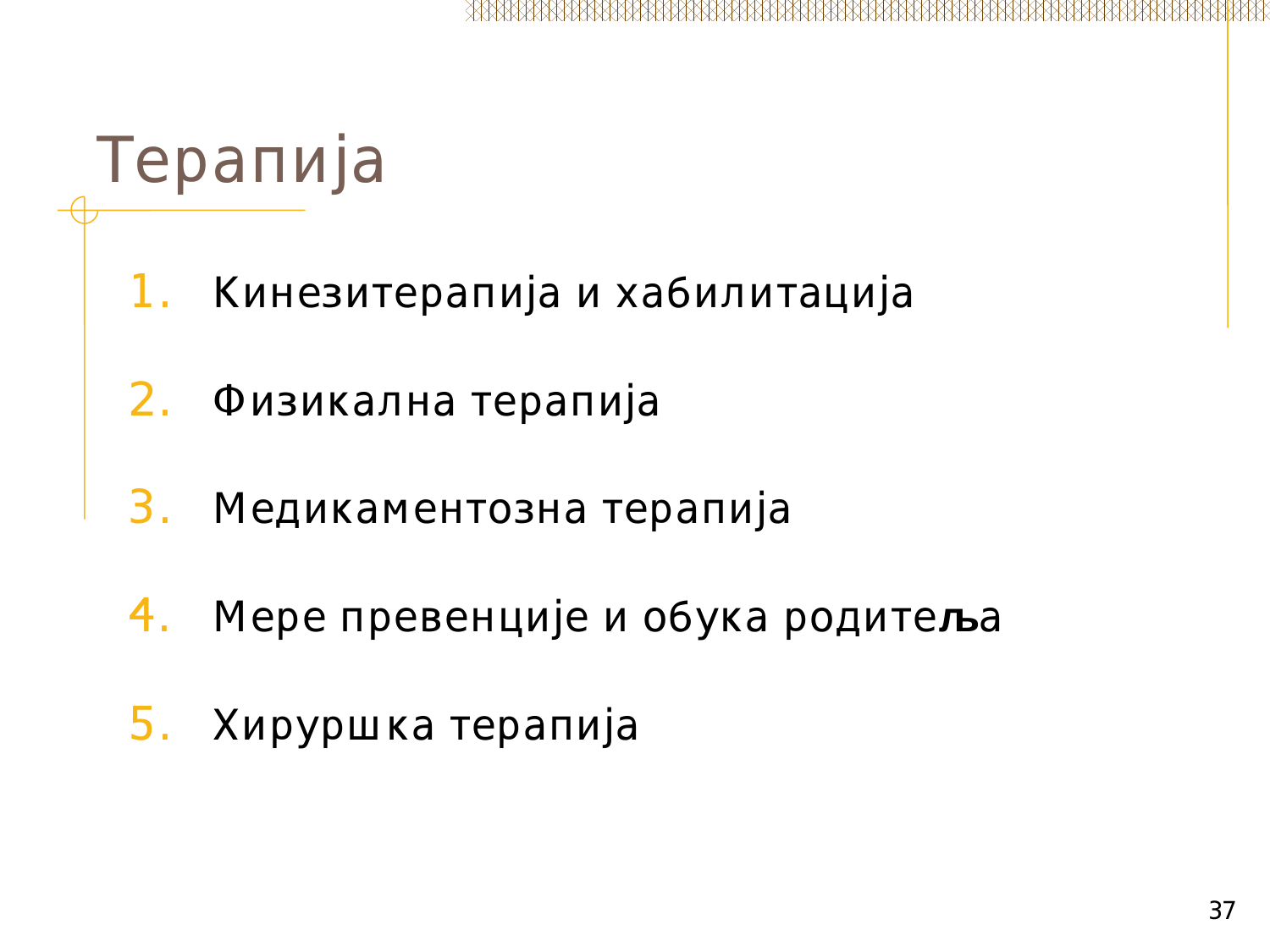

# Терапија
Кинезитерапија и хабилитација

Физикална терапија

Медикаментозна терапија

Мере превенције и обука родитеља

Хируршка терапија

37